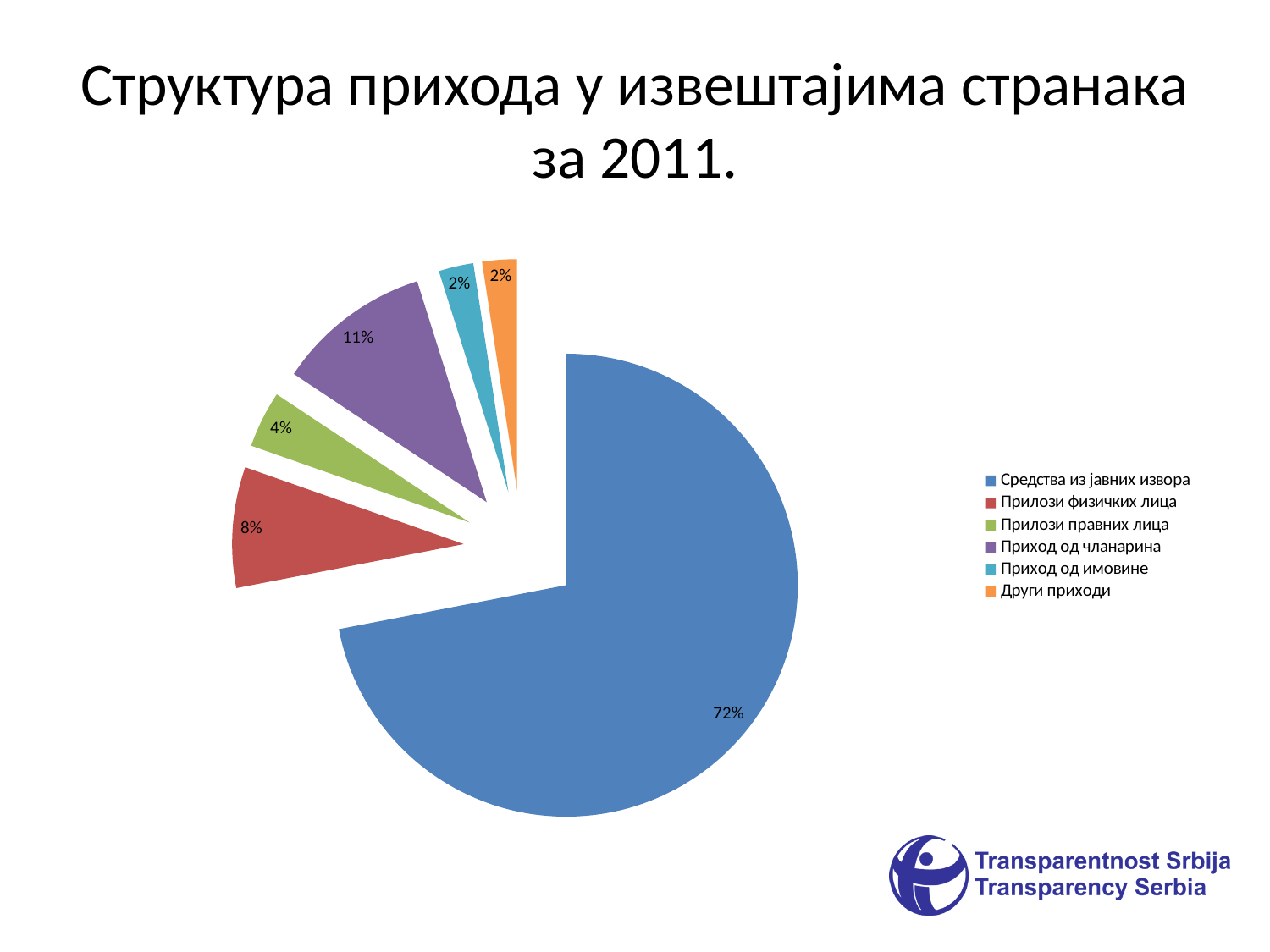

# Структура прихода у извештајима странака за 2011.

### Chart

| Category |  |
|---|---|
| Средства из јавних извора | 645322231.59 |
| Прилози физичких лица | 75608156.0 |
| Прилози правних лица | 35445489.0 |
| Приход од чланарина | 96938152.0 |
| Приход од имовине | 21794922.0 |
| Други приходи | 21736609.0 |